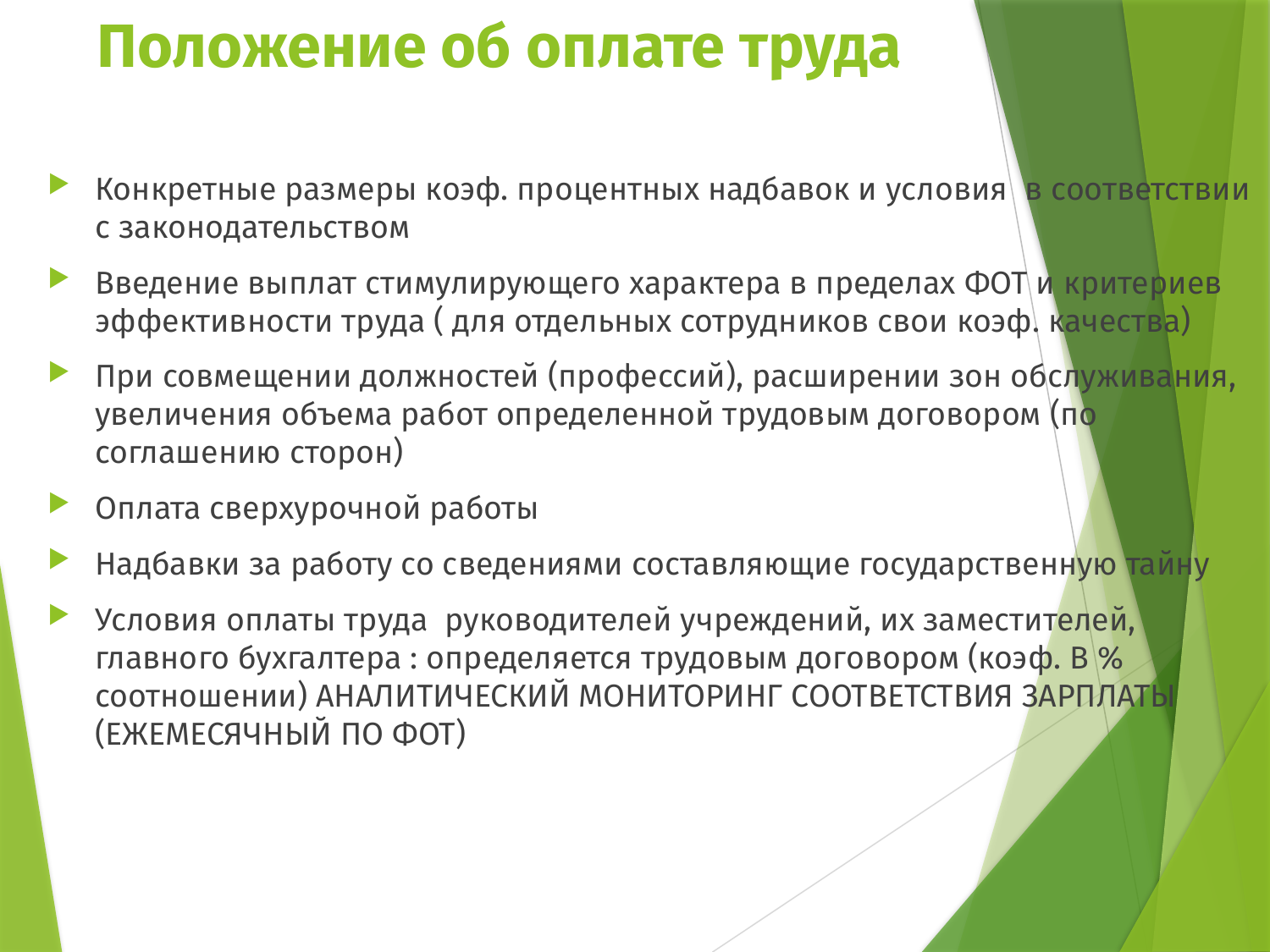

# Положение об оплате труда

Конкретные размеры коэф. процентных надбавок и условия  в соответствии с законодательством
Введение выплат стимулирующего характера в пределах ФОТ и критериев эффективности труда ( для отдельных сотрудников свои коэф. качества)
При совмещении должностей (профессий), расширении зон обслуживания, увеличения объема работ определенной трудовым договором (по соглашению сторон)
Оплата сверхурочной работы
Надбавки за работу со сведениями составляющие государственную тайну
Условия оплаты труда  руководителей учреждений, их заместителей, главного бухгалтера : определяется трудовым договором (коэф. В % соотношении) АНАЛИТИЧЕСКИЙ МОНИТОРИНГ СООТВЕТСТВИЯ ЗАРПЛАТЫ (ЕЖЕМЕСЯЧНЫЙ ПО ФОТ)